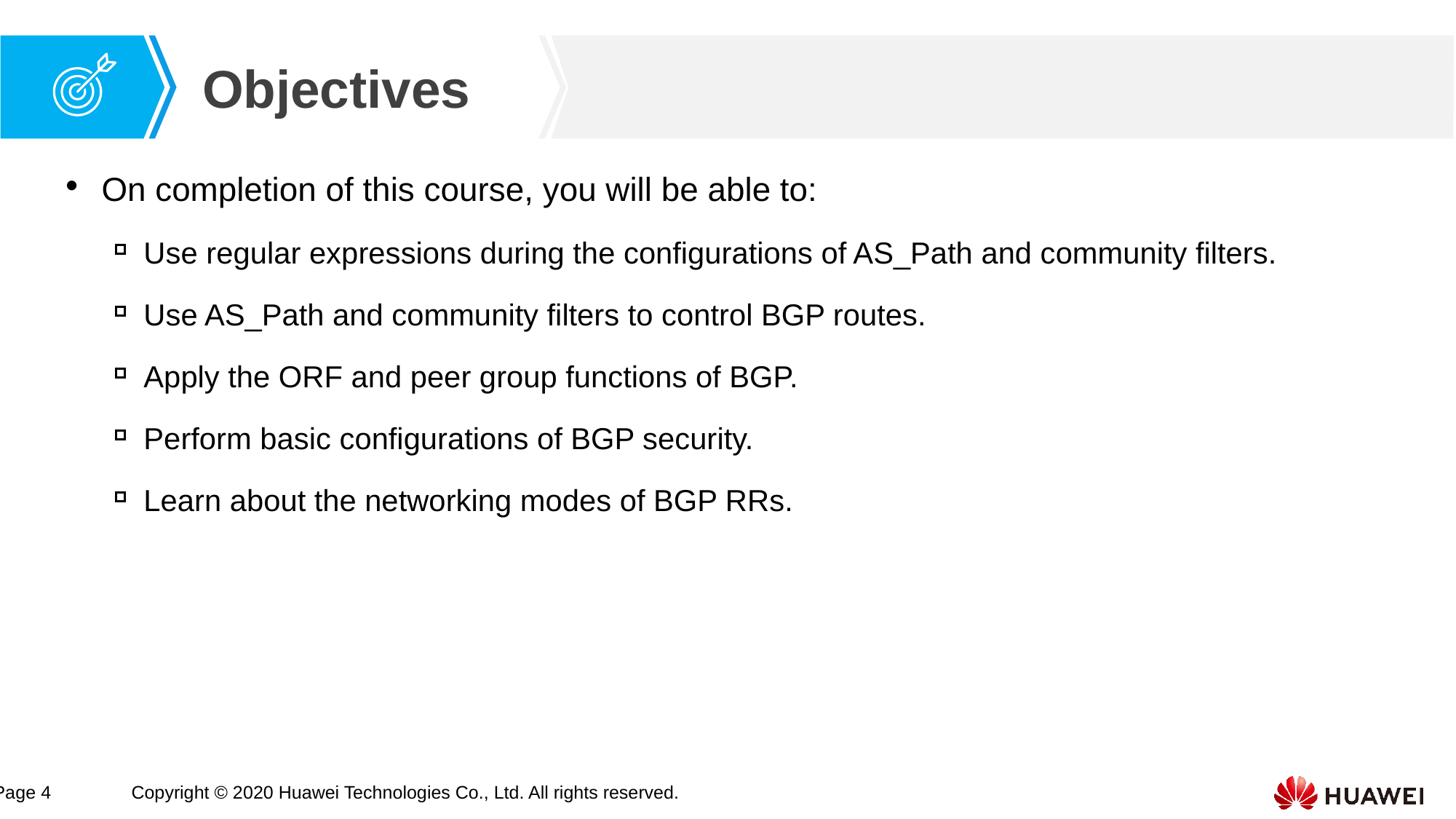

On completion of this course, you will be able to:
Use regular expressions during the configurations of AS_Path and community filters.
Use AS_Path and community filters to control BGP routes.
Apply the ORF and peer group functions of BGP.
Perform basic configurations of BGP security.
Learn about the networking modes of BGP RRs.